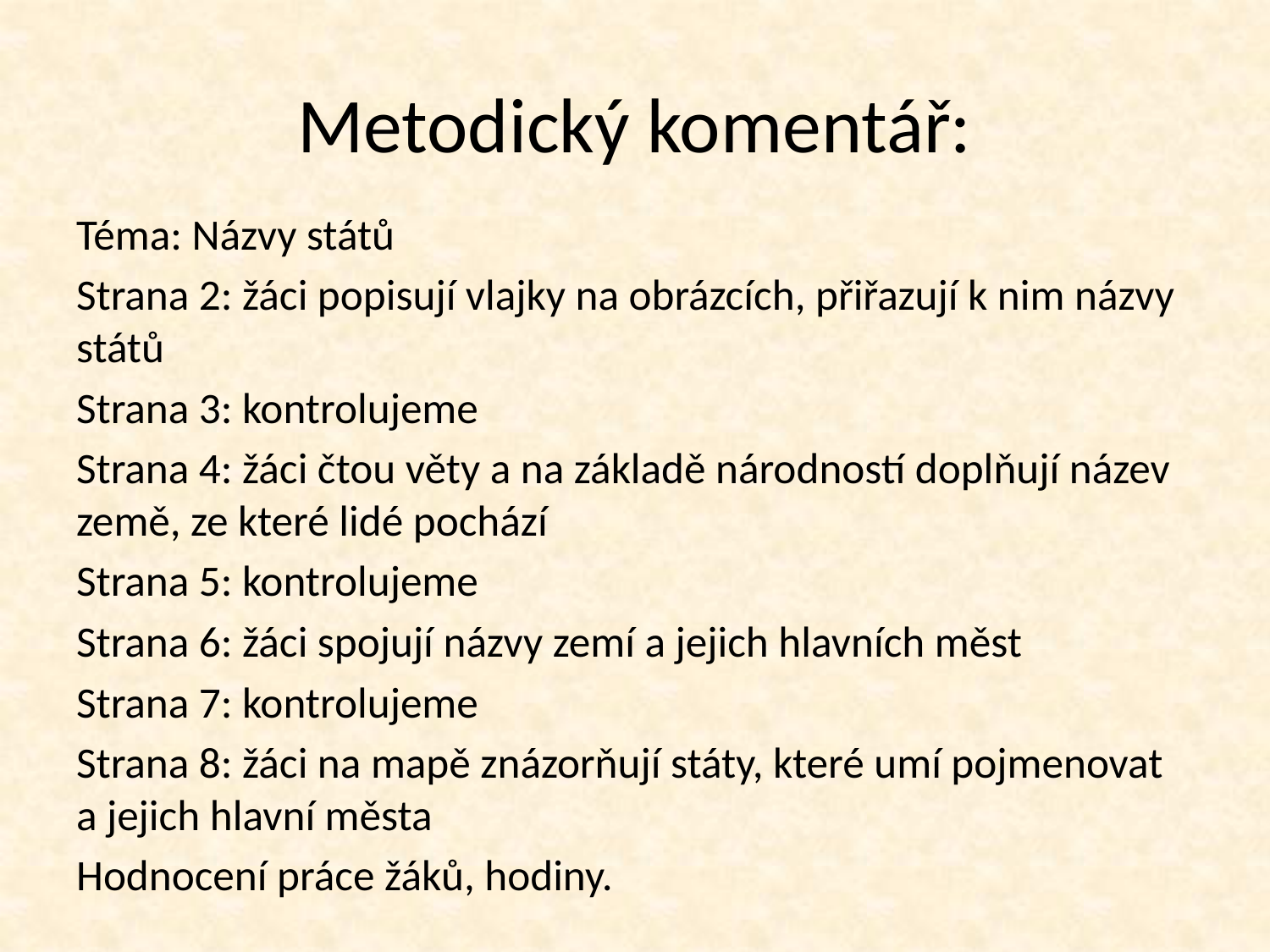

Metodický komentář:
Téma: Názvy států
Strana 2: žáci popisují vlajky na obrázcích, přiřazují k nim názvy států
Strana 3: kontrolujeme
Strana 4: žáci čtou věty a na základě národností doplňují název země, ze které lidé pochází
Strana 5: kontrolujeme
Strana 6: žáci spojují názvy zemí a jejich hlavních měst
Strana 7: kontrolujeme
Strana 8: žáci na mapě znázorňují státy, které umí pojmenovat a jejich hlavní města
Hodnocení práce žáků, hodiny.